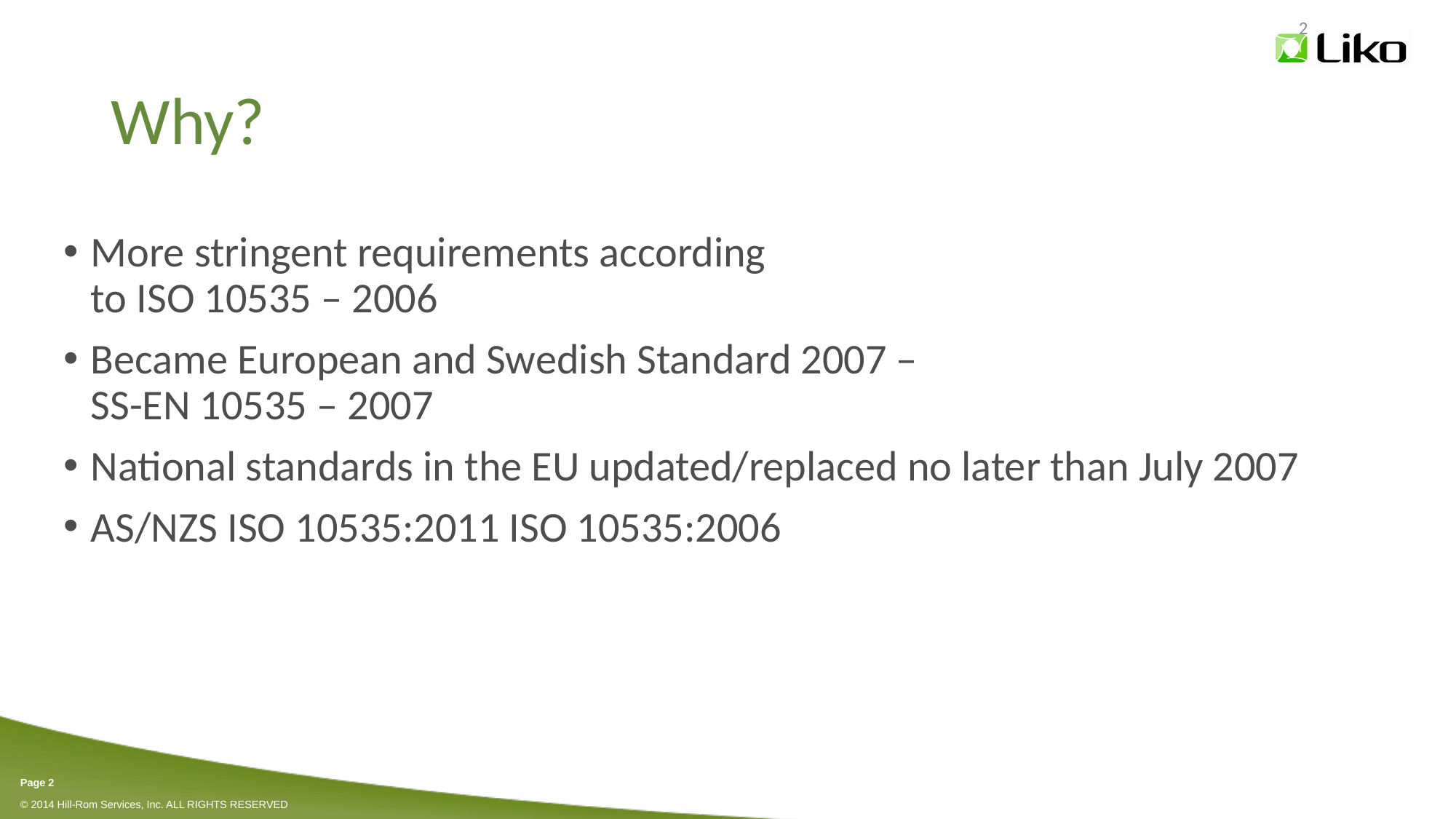

2
# Why?
More stringent requirements according
to ISO 10535 – 2006
Became European and Swedish Standard 2007 –
SS-EN 10535 – 2007
National standards in the EU updated/replaced no later than July 2007
AS/NZS ISO 10535:2011 ISO 10535:2006